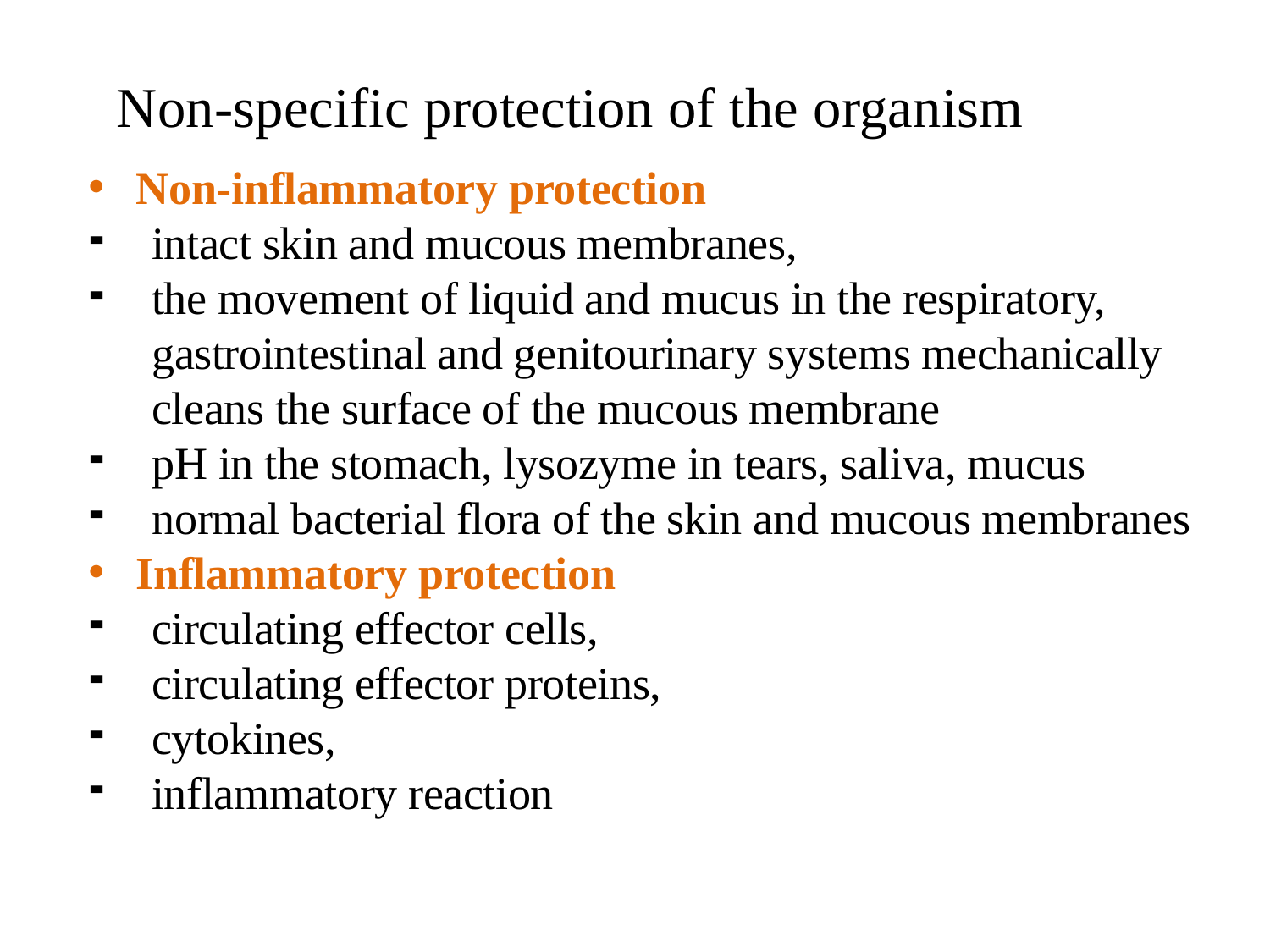

# Non-specific protection of the organism
Non-inflammatory protection
intact skin and mucous membranes,
the movement of liquid and mucus in the respiratory, gastrointestinal and genitourinary systems mechanically cleans the surface of the mucous membrane
pH in the stomach, lysozyme in tears, saliva, mucus
normal bacterial flora of the skin and mucous membranes
Inflammatory protection
circulating effector cells,
circulating effector proteins,
cytokines,
inflammatory reaction